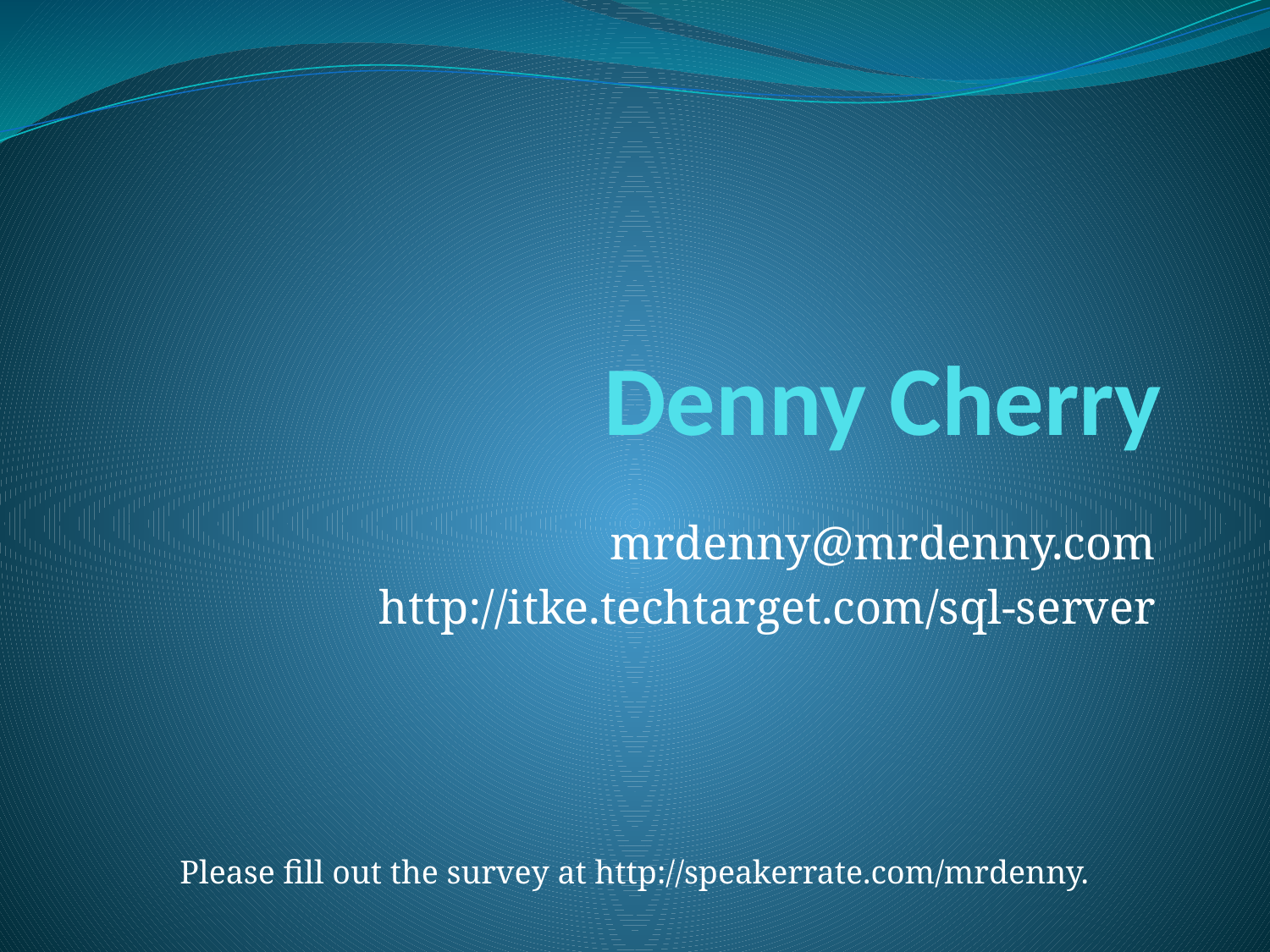

# Denny Cherry
mrdenny@mrdenny.com
http://itke.techtarget.com/sql-server
Please fill out the survey at http://speakerrate.com/mrdenny.